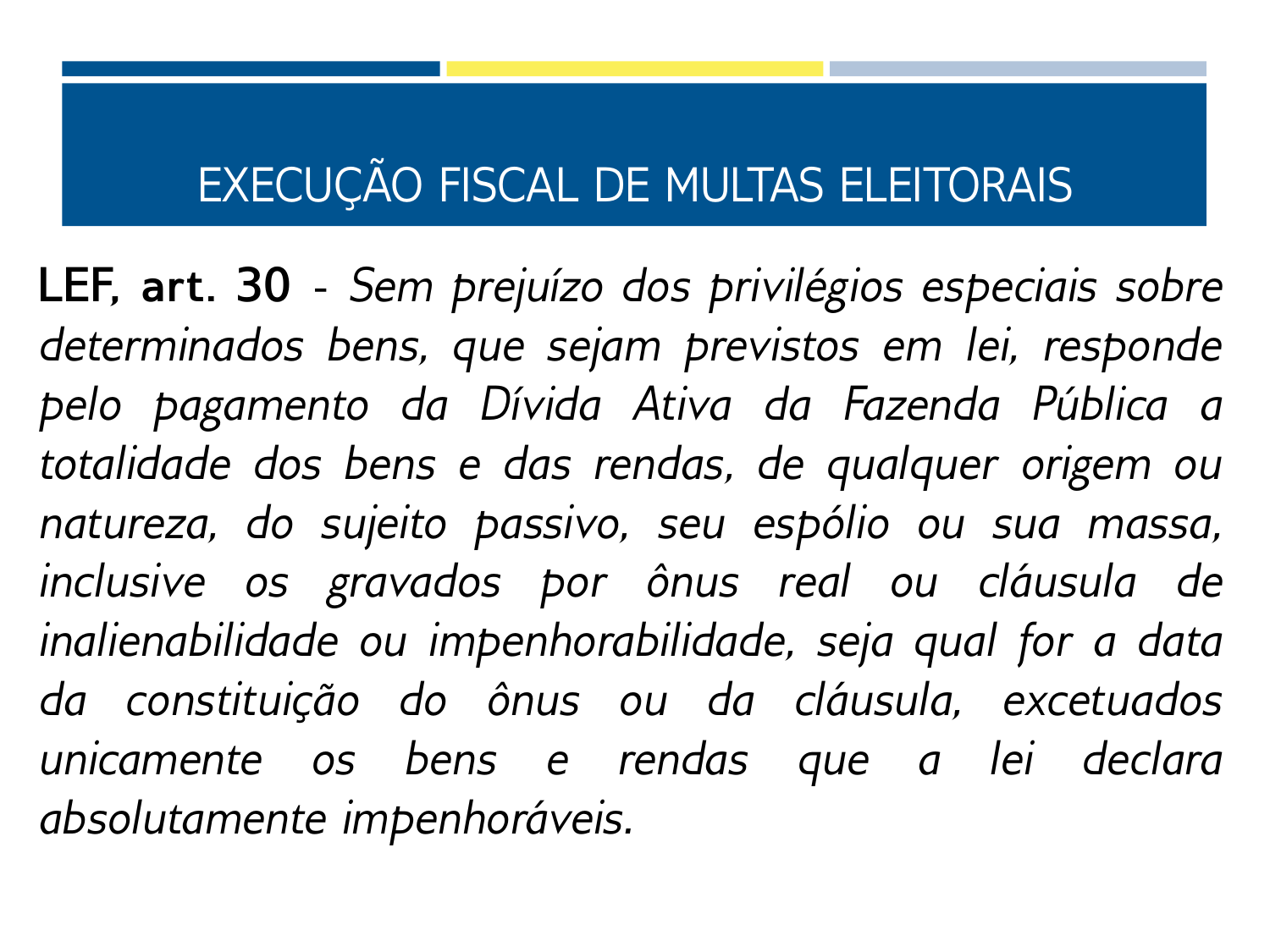

# EXECUÇÃO FISCAL DE MULTAS ELEITORAIS
LEF, art. 30 - Sem prejuízo dos privilégios especiais sobre determinados bens, que sejam previstos em lei, responde pelo pagamento da Dívida Ativa da Fazenda Pública a totalidade dos bens e das rendas, de qualquer origem ou natureza, do sujeito passivo, seu espólio ou sua massa, inclusive os gravados por ônus real ou cláusula de inalienabilidade ou impenhorabilidade, seja qual for a data da constituição do ônus ou da cláusula, excetuados unicamente os bens e rendas que a lei declara absolutamente impenhoráveis.